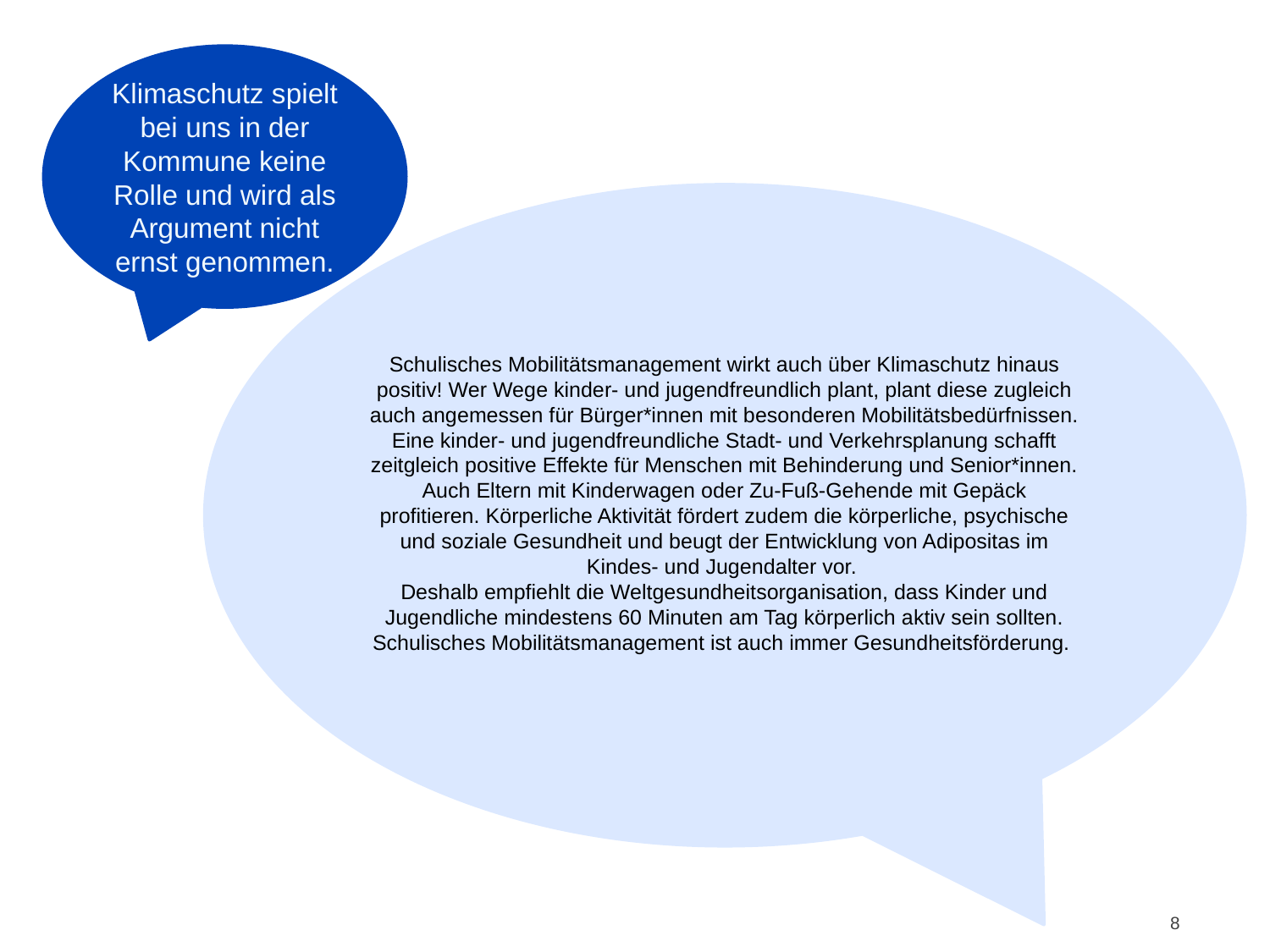

Klimaschutz spielt bei uns in der Kommune keine Rolle und wird als Argument nicht ernst genommen.
# Argumente 6
Schulisches Mobilitätsmanagement wirkt auch über Klimaschutz hinaus positiv! Wer Wege kinder- und jugendfreundlich plant, plant diese zugleich auch angemessen für Bürger*innen mit besonderen Mobilitätsbedürfnissen. Eine kinder- und jugendfreundliche Stadt- und Verkehrsplanung schafft zeitgleich positive Effekte für Menschen mit Behinderung und Senior*innen. Auch Eltern mit Kinderwagen oder Zu-Fuß-Gehende mit Gepäck profitieren. Körperliche Aktivität fördert zudem die körperliche, psychische und soziale Gesundheit und beugt der Entwicklung von Adipositas im Kindes- und Jugendalter vor.
Deshalb empfiehlt die Weltgesundheitsorganisation, dass Kinder und Jugendliche mindestens 60 Minuten am Tag körperlich aktiv sein sollten. Schulisches Mobilitätsmanagement ist auch immer Gesundheitsförderung.